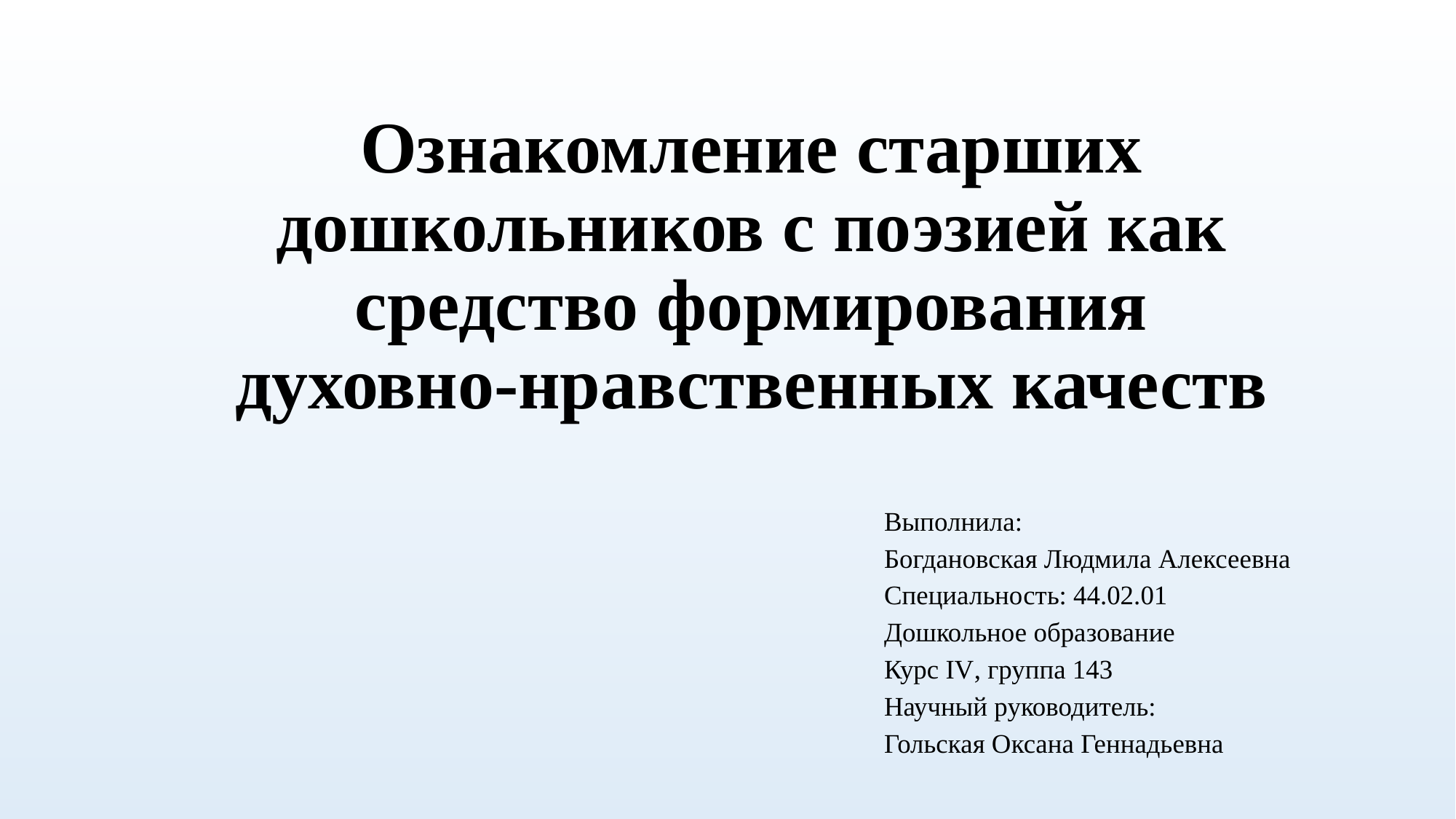

# Ознакомление старших дошкольников с поэзией как средство формирования духовно-нравственных качеств
Выполнила:
Богдановская Людмила Алексеевна
Специальность: 44.02.01
Дошкольное образование
Курс IV, группа 143
Научный руководитель:
Гольская Оксана Геннадьевна